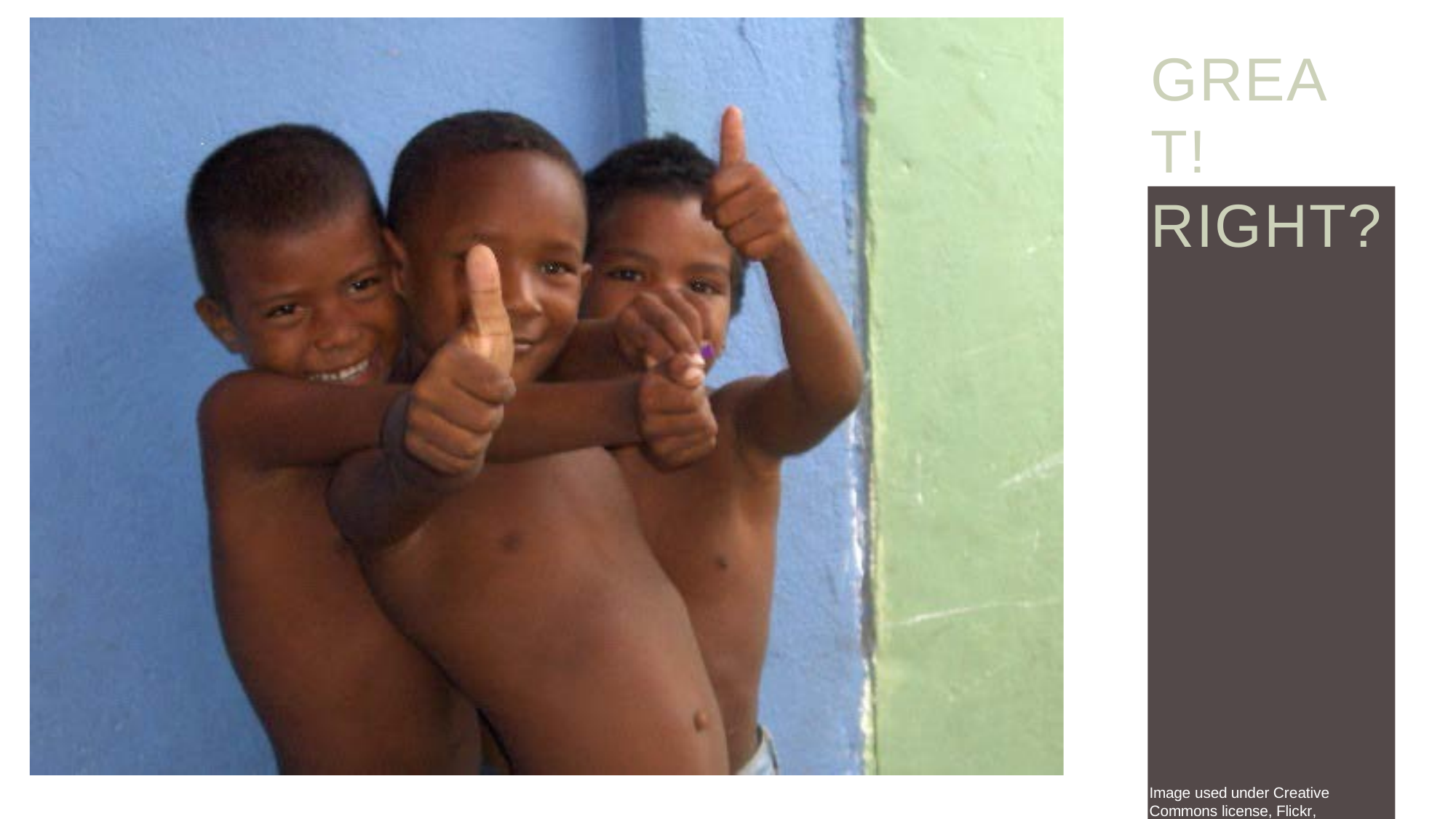

GREAT!
RIGHT?

Image used under Creative Commons license, Flickr, MomentCaptured1